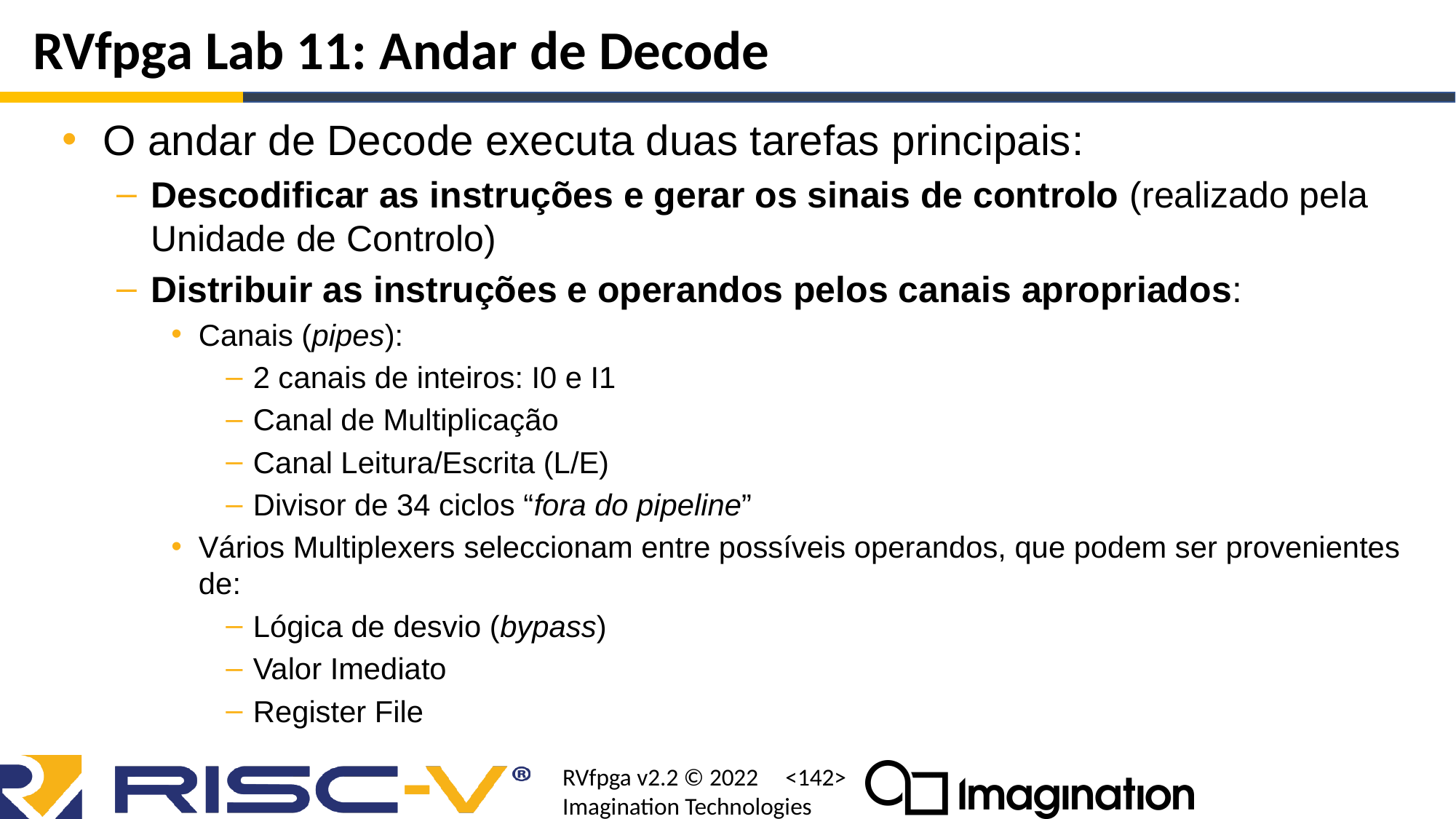

# RVfpga Lab 11: Andar de Decode
O andar de Decode executa duas tarefas principais:
Descodificar as instruções e gerar os sinais de controlo (realizado pela Unidade de Controlo)
Distribuir as instruções e operandos pelos canais apropriados:
Canais (pipes):
2 canais de inteiros: I0 e I1
Canal de Multiplicação
Canal Leitura/Escrita (L/E)
Divisor de 34 ciclos “fora do pipeline”
Vários Multiplexers seleccionam entre possíveis operandos, que podem ser provenientes de:
Lógica de desvio (bypass)
Valor Imediato
Register File